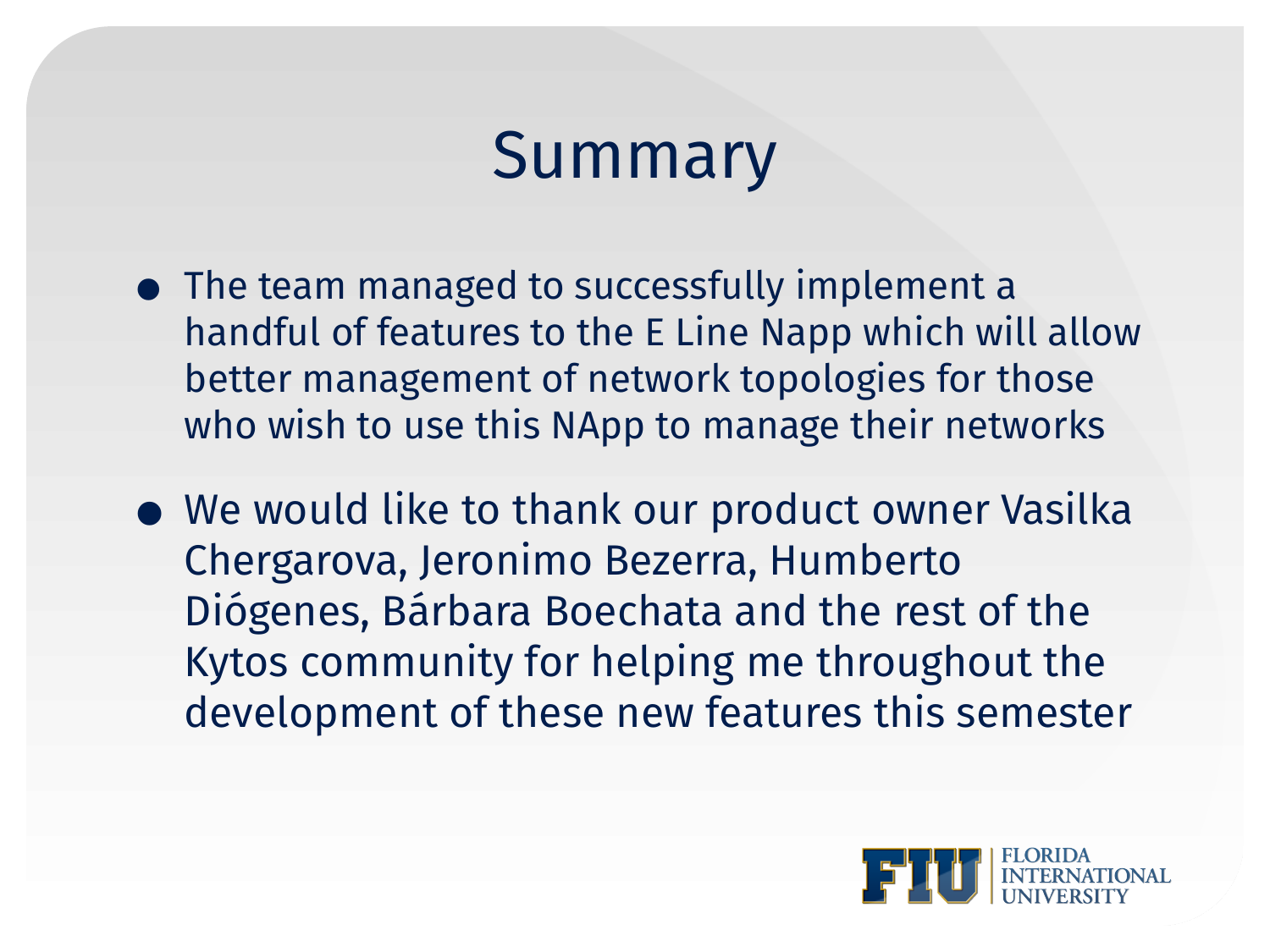

# Summary
The team managed to successfully implement a handful of features to the E Line Napp which will allow better management of network topologies for those who wish to use this NApp to manage their networks
We would like to thank our product owner Vasilka Chergarova, Jeronimo Bezerra, Humberto Diógenes, Bárbara Boechata and the rest of the Kytos community for helping me throughout the development of these new features this semester